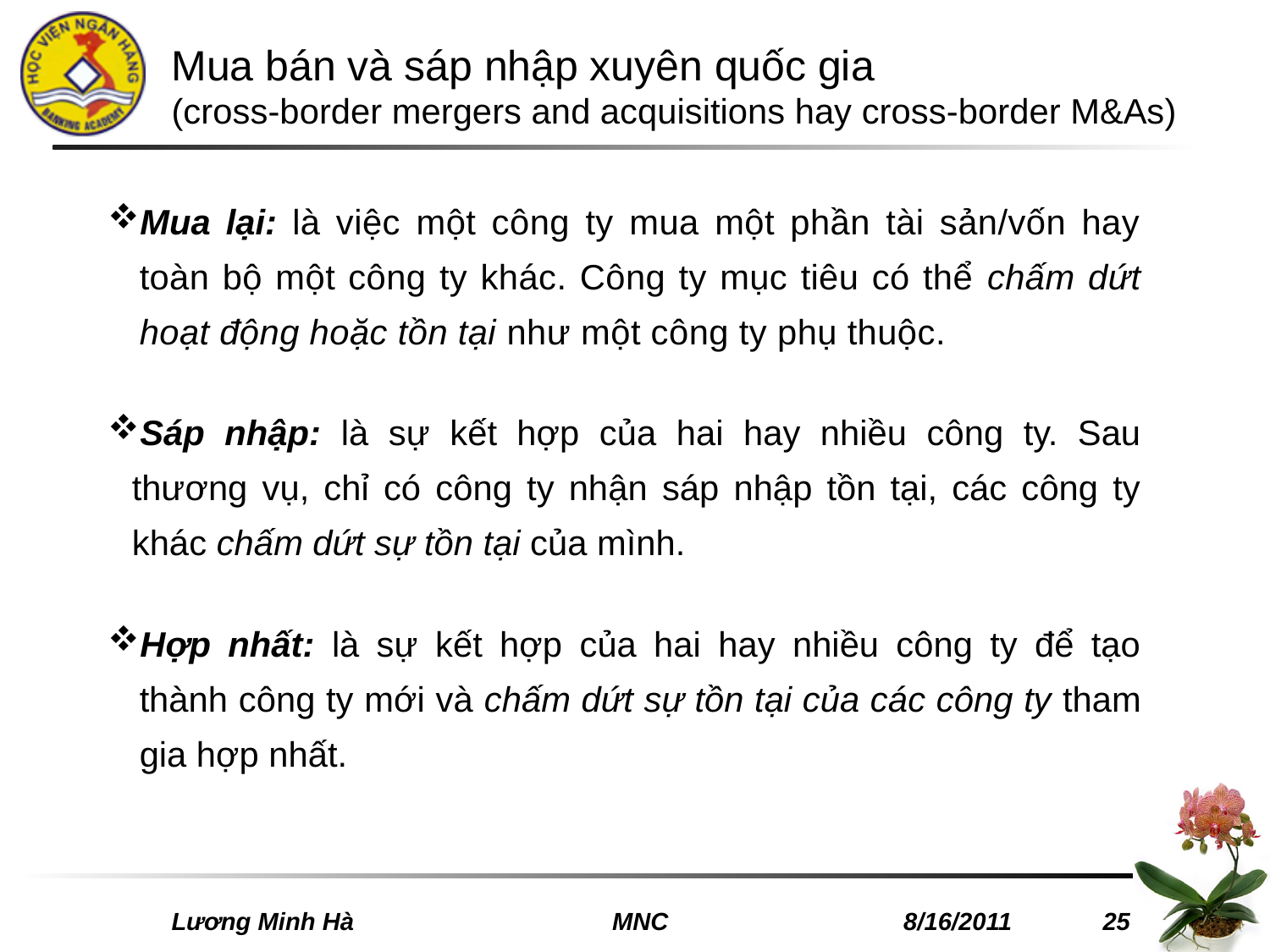

# Mua bán và sáp nhập xuyên quốc gia (cross-border mergers and acquisitions hay cross-border M&As)
Mua lại: là việc một công ty mua một phần tài sản/vốn hay toàn bộ một công ty khác. Công ty mục tiêu có thể chấm dứt hoạt động hoặc tồn tại như một công ty phụ thuộc.
Sáp nhập: là sự kết hợp của hai hay nhiều công ty. Sau thương vụ, chỉ có công ty nhận sáp nhập tồn tại, các công ty khác chấm dứt sự tồn tại của mình.
Hợp nhất: là sự kết hợp của hai hay nhiều công ty để tạo thành công ty mới và chấm dứt sự tồn tại của các công ty tham gia hợp nhất.
 Lương Minh Hà